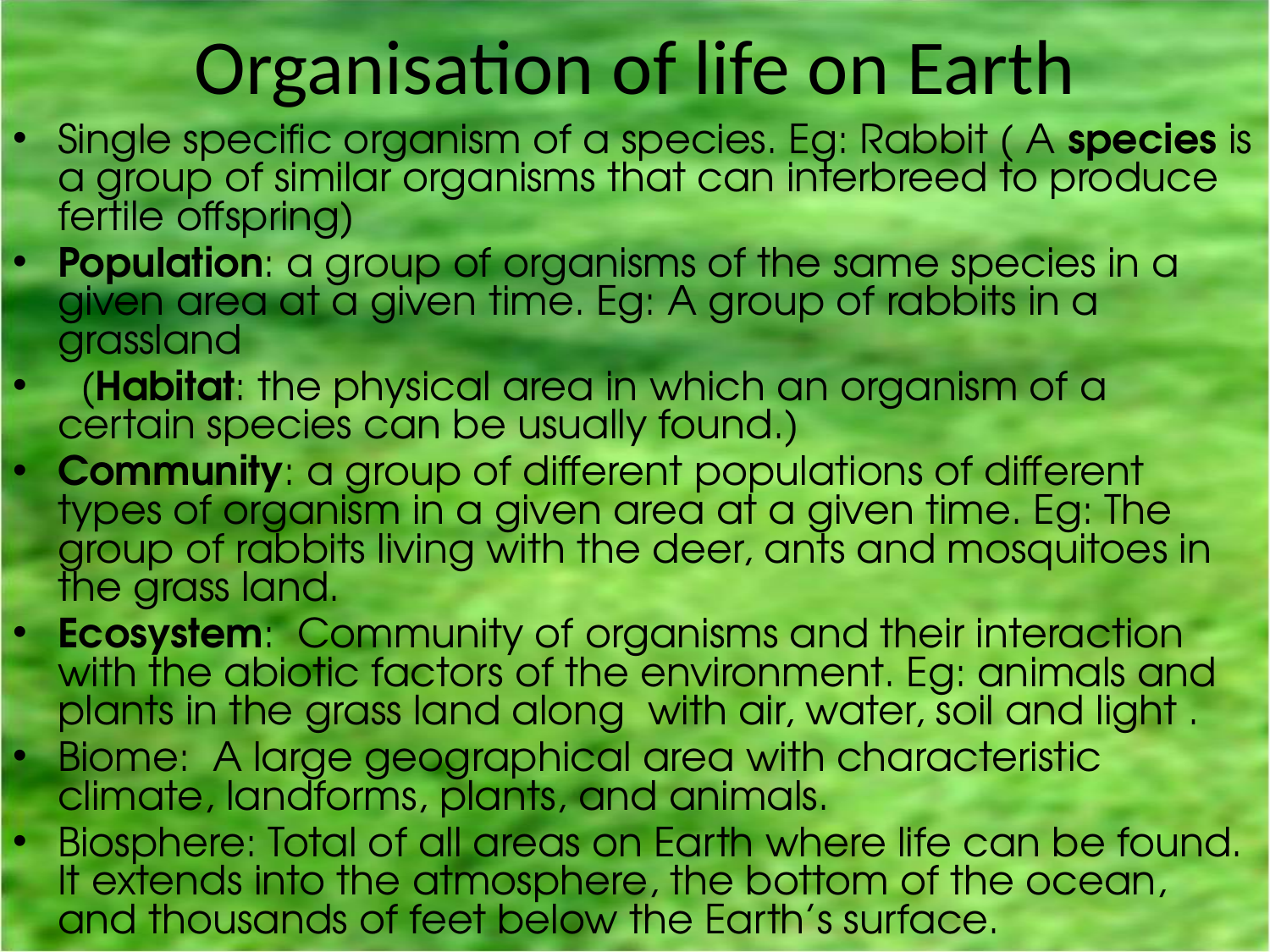

# Organisation of life on Earth
Single specific organism of a species. Eg: Rabbit ( A species is a group of similar organisms that can interbreed to produce fertile offspring)
Population: a group of organisms of the same species in a given area at a given time. Eg: A group of rabbits in a grassland
  (Habitat: the physical area in which an organism of a certain species can be usually found.)
Community: a group of different populations of different types of organism in a given area at a given time. Eg: The group of rabbits living with the deer, ants and mosquitoes in the grass land.
Ecosystem:  Community of organisms and their interaction with the abiotic factors of the environment. Eg: animals and plants in the grass land along  with air, water, soil and light .
Biome:  A large geographical area with characteristic climate, landforms, plants, and animals.
Biosphere: Total of all areas on Earth where life can be found.  It extends into the atmosphere, the bottom of the ocean, and thousands of feet below the Earth’s surface.